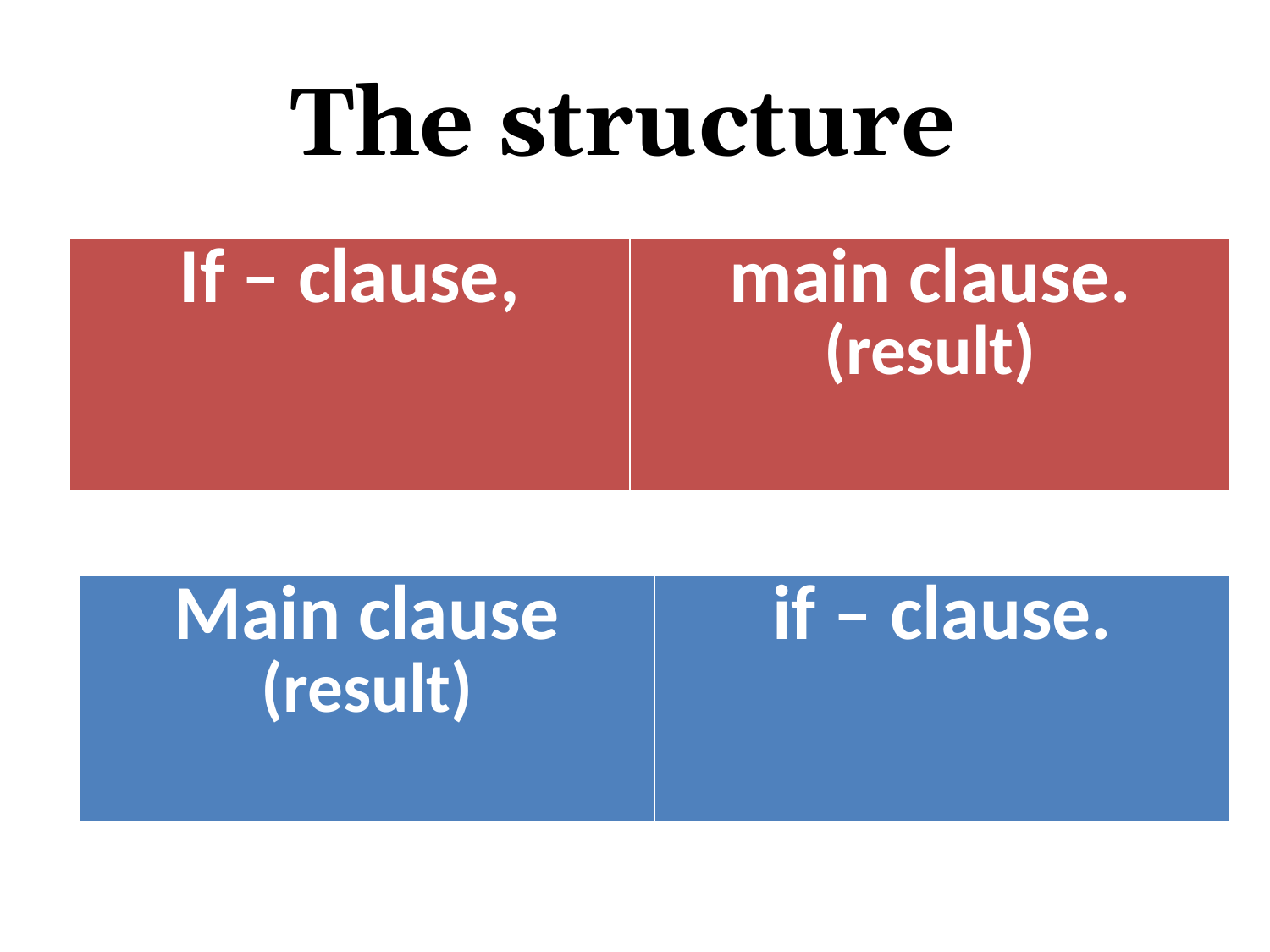

# The structure
| If – clause, | main clause. (result) |
| --- | --- |

| Main clause (result) | if – clause. |
| --- | --- |